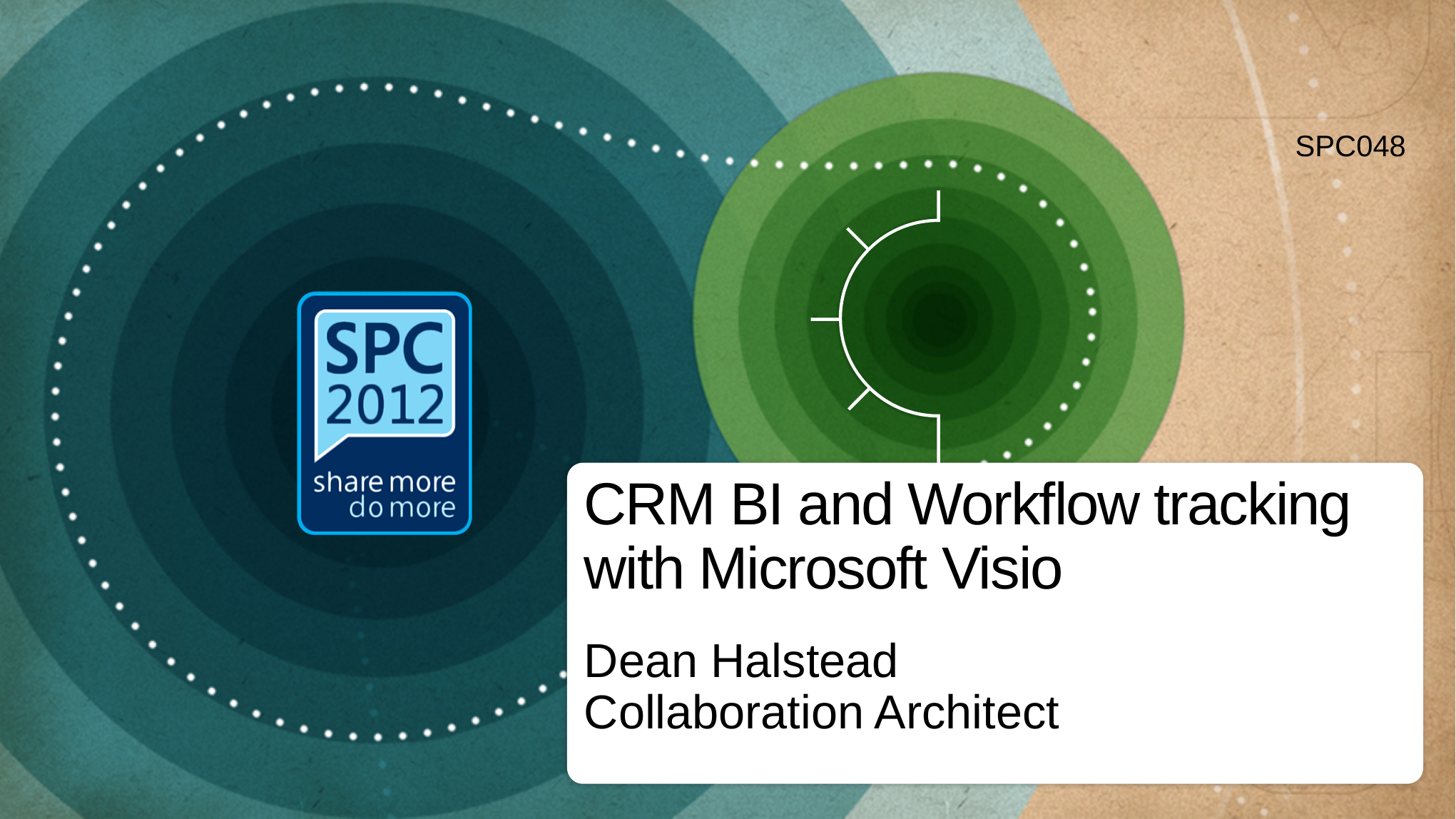

SPC048
# CRM BI and Workflow tracking with Microsoft Visio
Dean Halstead
Collaboration Architect